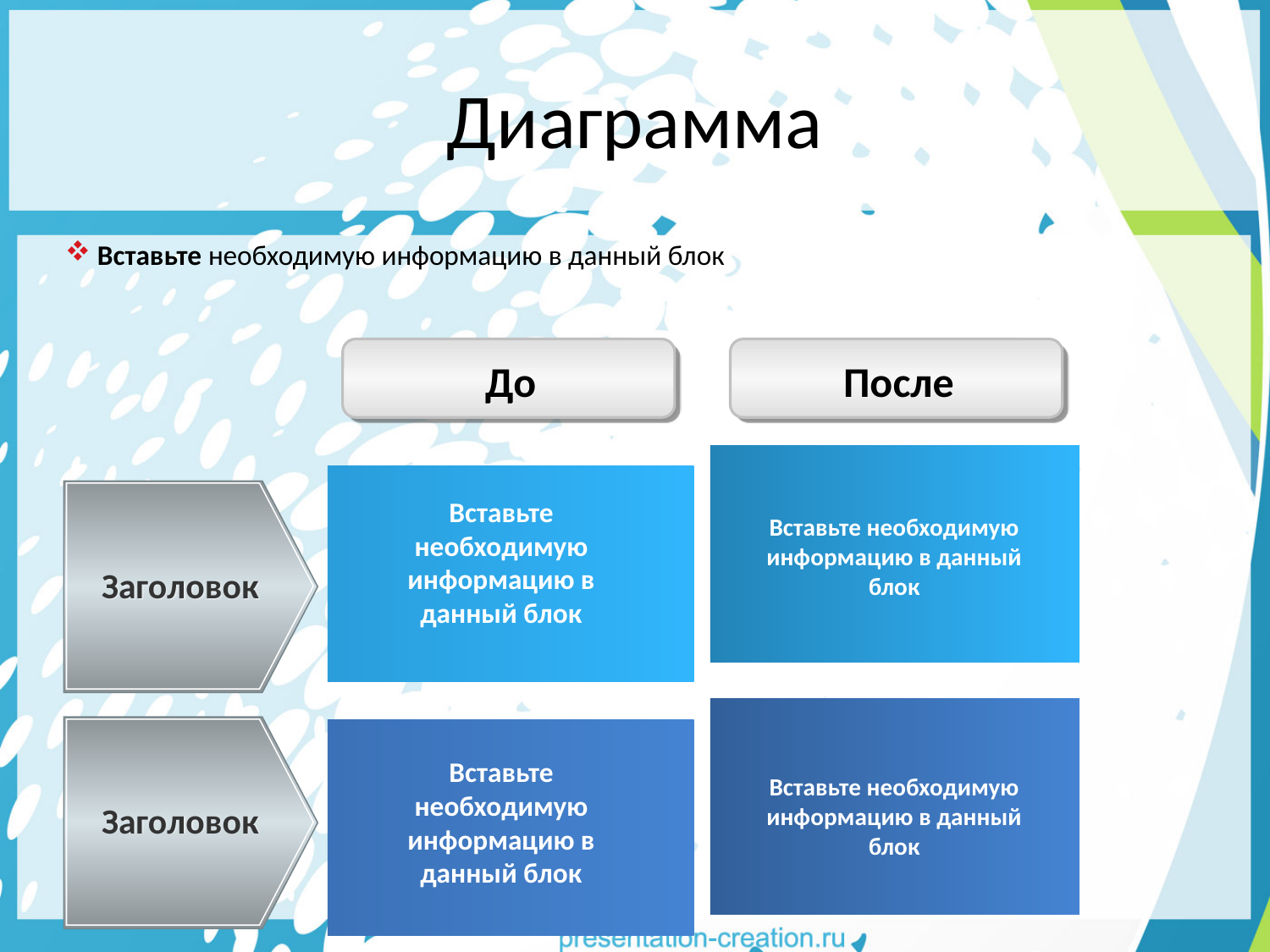

# Диаграмма
 Вставьте необходимую информацию в данный блок

До
После

Вставьте необходимую информацию в данный блок
Вставьте необходимую информацию в данный блок
Заголовок

Вставьте необходимую информацию в данный блок
Вставьте необходимую информацию в данный блок
Заголовок